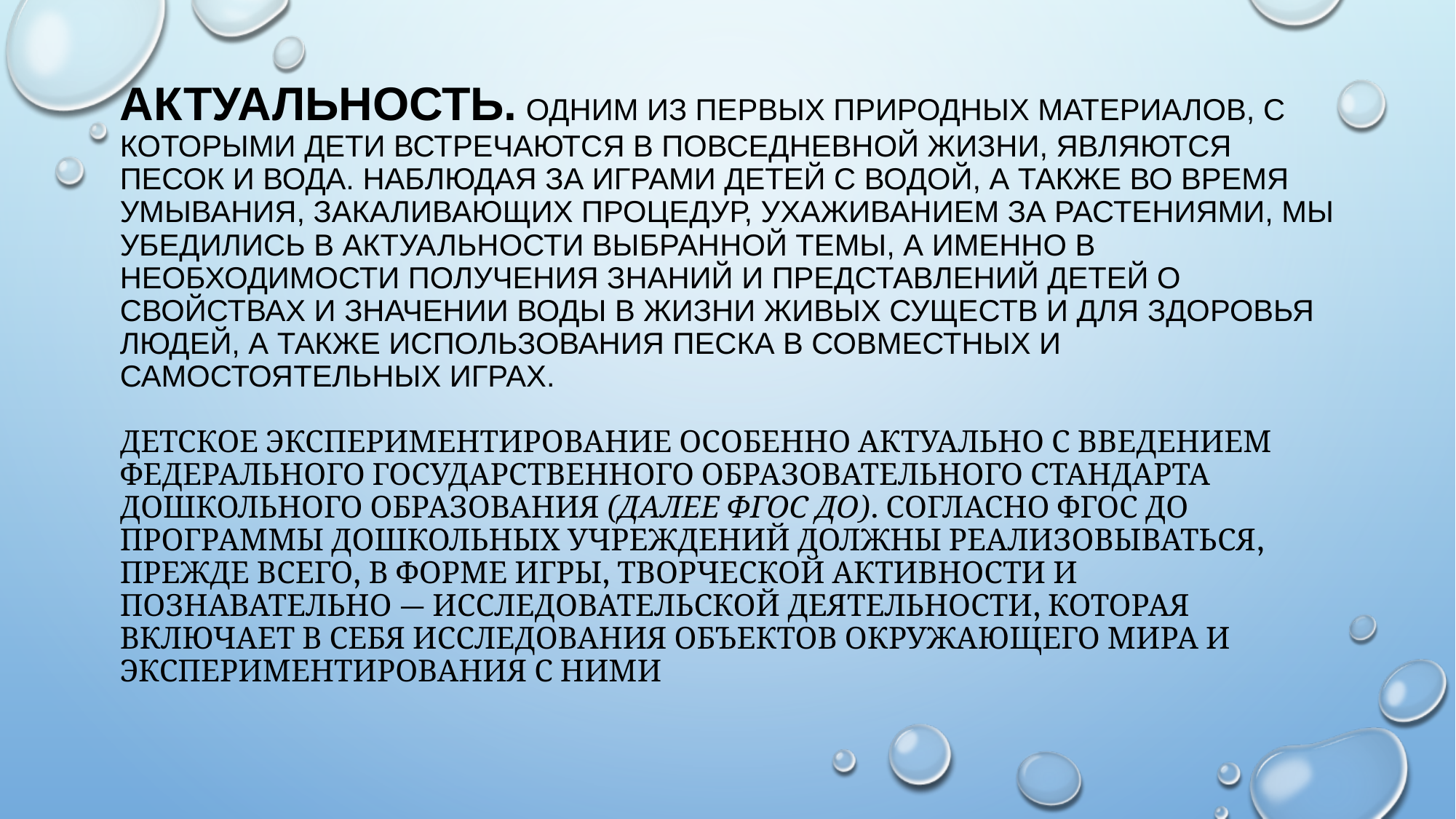

# Актуальность. Одним из первых природных материалов, с которыми дети встречаются в повседневной жизни, являются песок и вода. Наблюдая за играми детей с водой, а также во время умывания, закали­вающих процедур, ухаживанием за растениями, мы убедились в актуальности выбранной темы, а именно в необходимости получения знаний и представлений детей о свойствах и значении воды в жизни живых существ и для здоровья людей, а также использования песка в совместных и самостоятельных играх. Детское экспериментирование особенно актуально с введением Федерального государственного образовательного стандарта дошкольного образования (далее ФГОС ДО). Согласно ФГОС ДО программы дошкольных учреждений должны реализовываться, прежде всего, в форме игры, творческой активности и познавательно — исследовательской деятельности, которая включает в себя исследования объектов окружающего мира и экспериментирования с ними